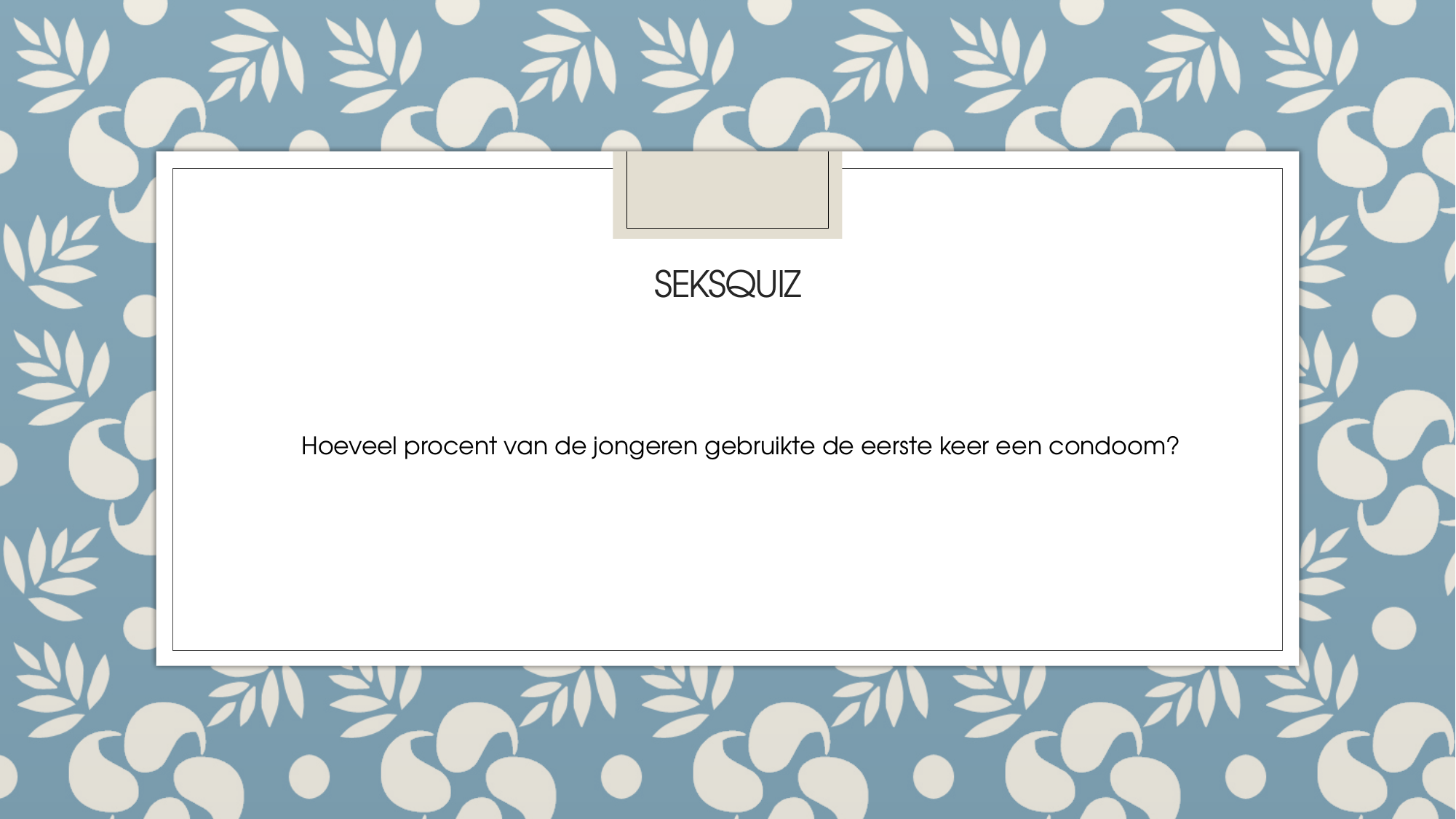

# Seksquiz
Hoeveel procent van de jongeren gebruikte de eerste keer een condoom?